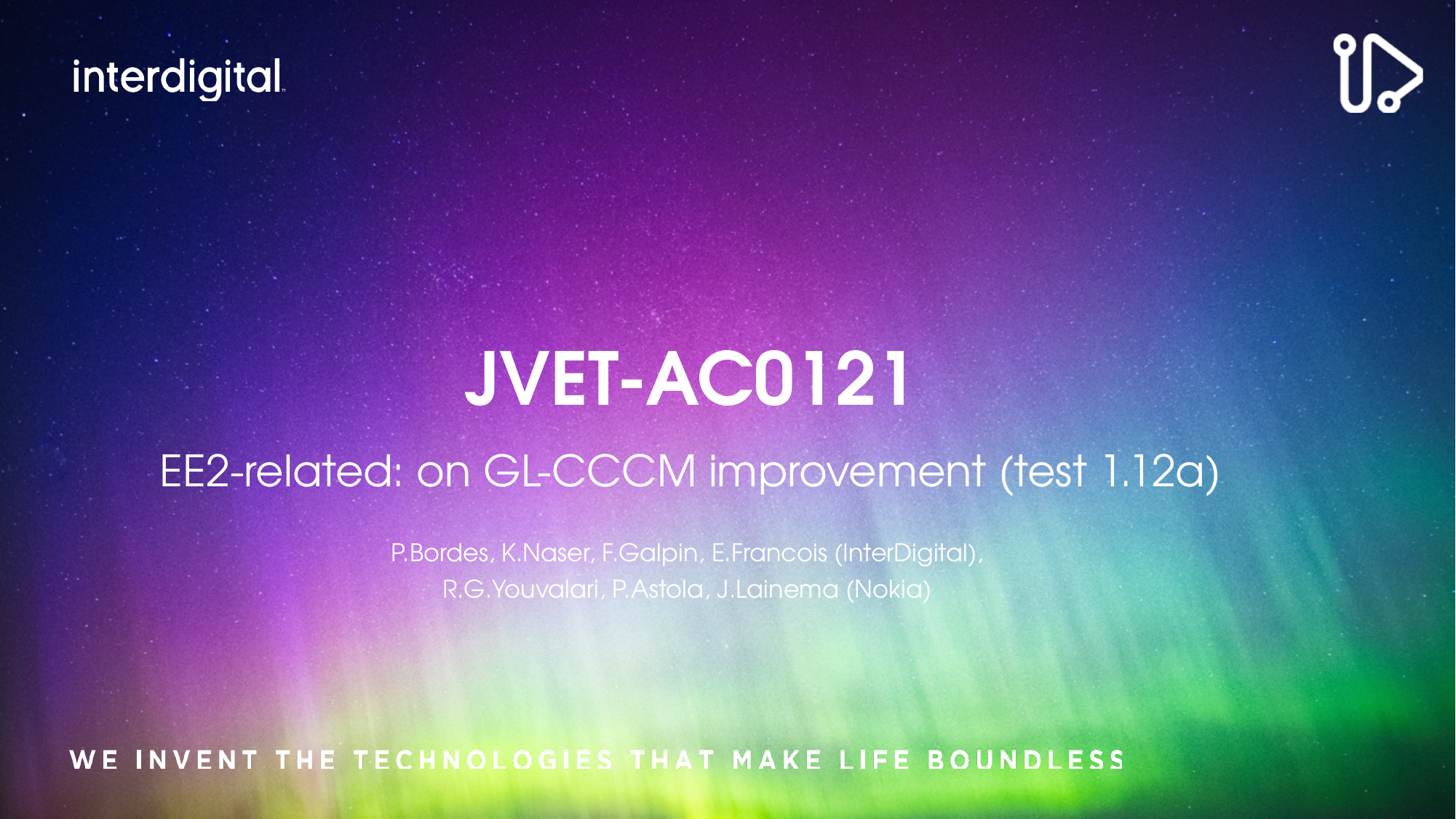

# JVET-AC0121
EE2-related: on GL-CCCM improvement (test 1.12a)

P.Bordes, K.Naser, F.Galpin, E.Francois (InterDigital),
R.G.Youvalari, P.Astola, J.Lainema (Nokia)